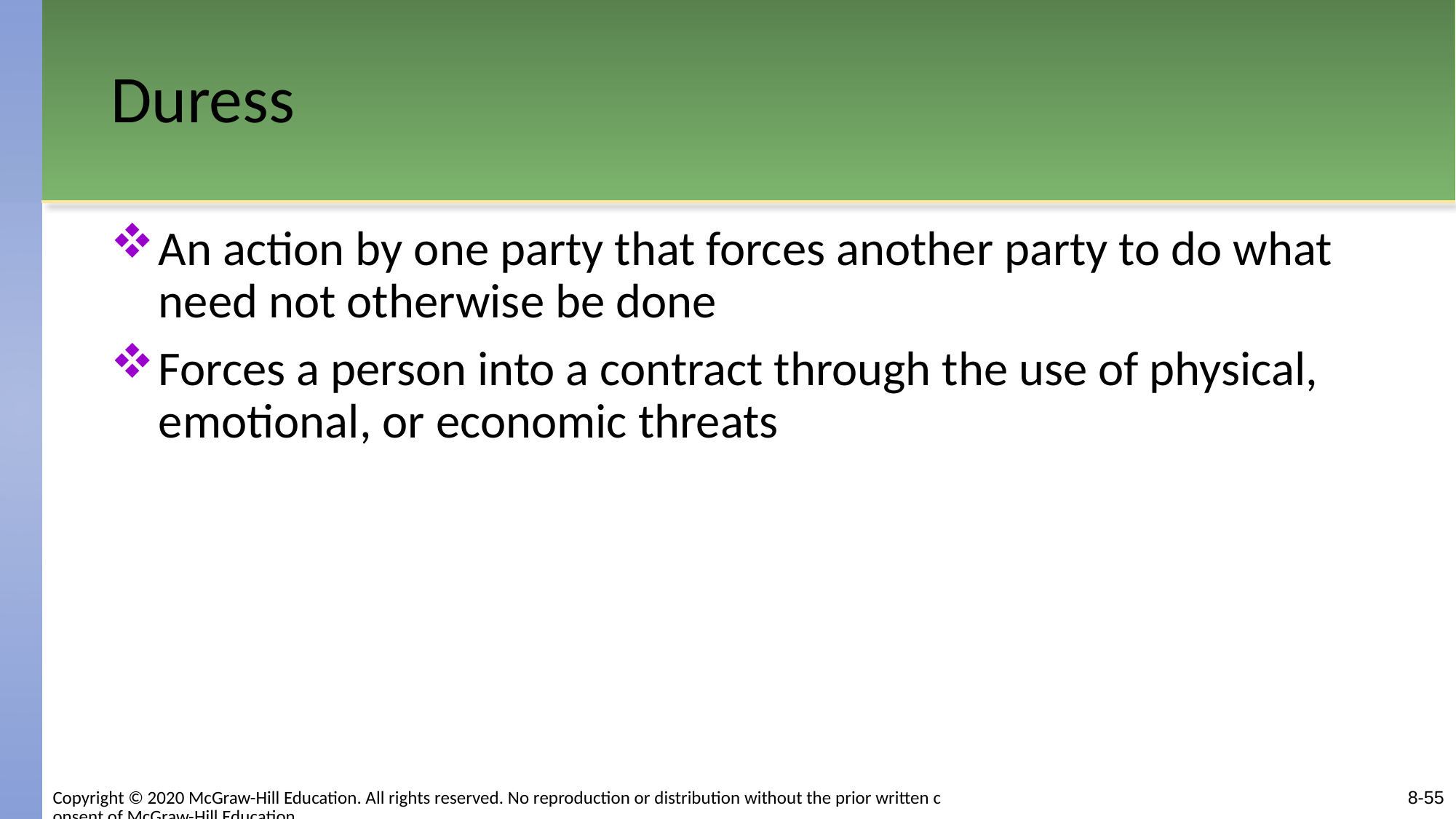

# Duress
An action by one party that forces another party to do what need not otherwise be done
Forces a person into a contract through the use of physical, emotional, or economic threats

8-55
Copyright © 2020 McGraw-Hill Education. All rights reserved. No reproduction or distribution without the prior written consent of McGraw-Hill Education.